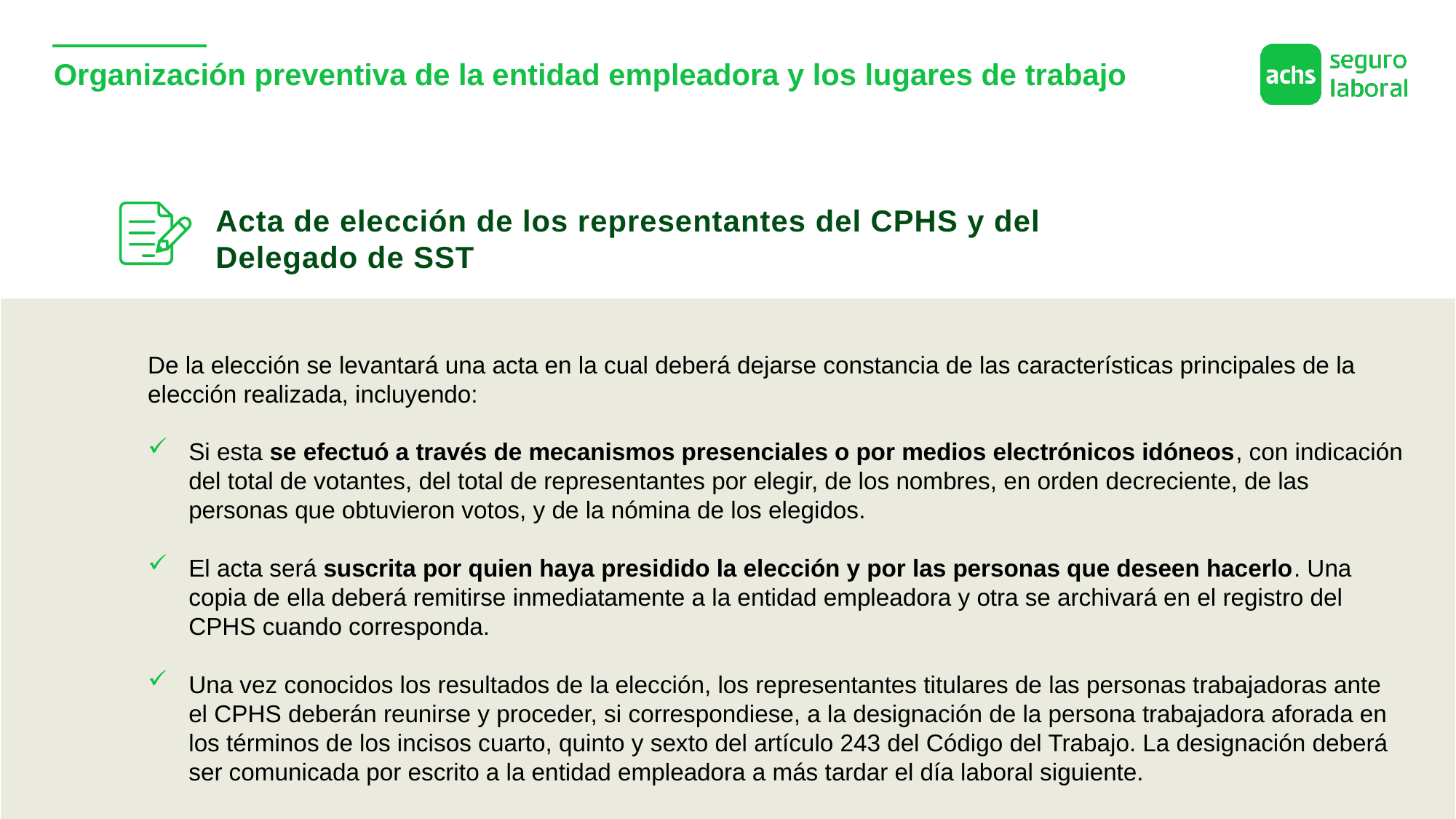

# Organización preventiva de la entidad empleadora y los lugares de trabajo

Acta de elección de los representantes del CPHS y del Delegado de SST

De la elección se levantará una acta en la cual deberá dejarse constancia de las características principales de la
elección realizada, incluyendo:

Si esta se efectuó a través de mecanismos presenciales o por medios electrónicos idóneos, con indicación del total de votantes, del total de representantes por elegir, de los nombres, en orden decreciente, de las personas que obtuvieron votos, y de la nómina de los elegidos.

El acta será suscrita por quien haya presidido la elección y por las personas que deseen hacerlo. Una copia de ella deberá remitirse inmediatamente a la entidad empleadora y otra se archivará en el registro del CPHS cuando corresponda.

Una vez conocidos los resultados de la elección, los representantes titulares de las personas trabajadoras ante el CPHS deberán reunirse y proceder, si correspondiese, a la designación de la persona trabajadora aforada en los términos de los incisos cuarto, quinto y sexto del artículo 243 del Código del Trabajo. La designación deberá ser comunicada por escrito a la entidad empleadora a más tardar el día laboral siguiente.

31